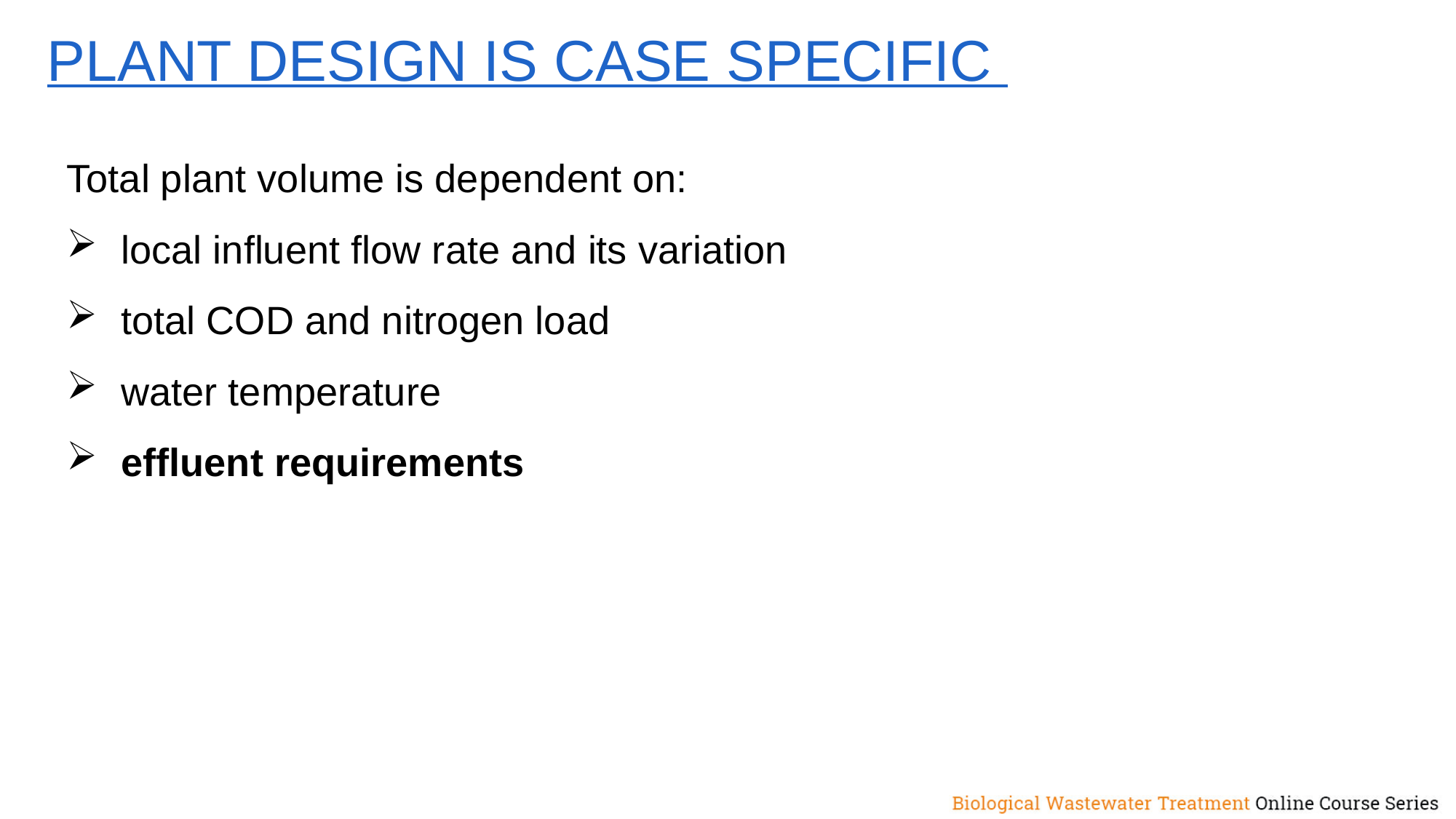

Plant design is case specific
Total plant volume is dependent on:
local influent flow rate and its variation
total COD and nitrogen load
water temperature
effluent requirements